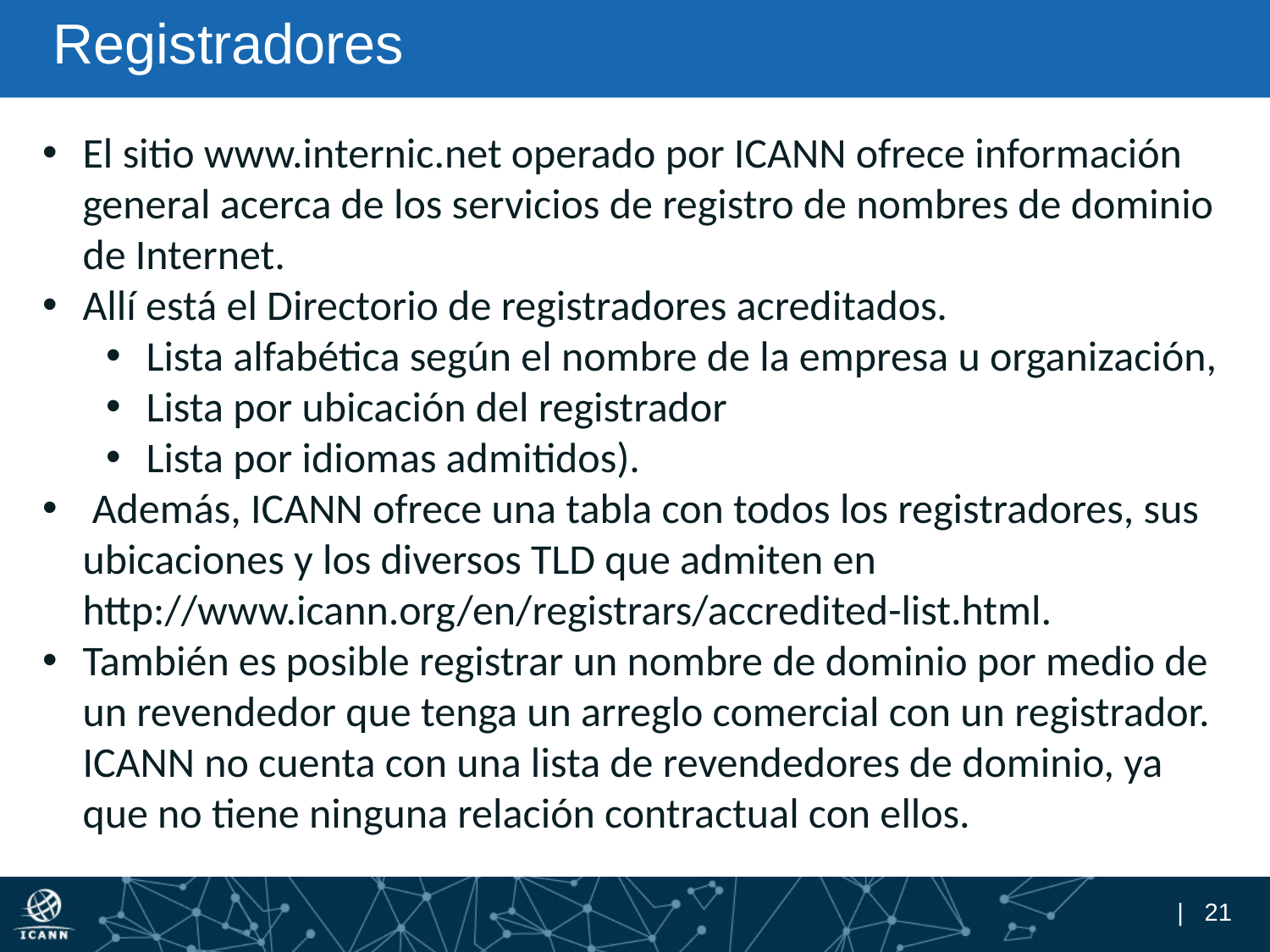

# Registradores
El sitio www.internic.net operado por ICANN ofrece información general acerca de los servicios de registro de nombres de dominio de Internet.
Allí está el Directorio de registradores acreditados.
Lista alfabética según el nombre de la empresa u organización,
Lista por ubicación del registrador
Lista por idiomas admitidos).
 Además, ICANN ofrece una tabla con todos los registradores, sus ubicaciones y los diversos TLD que admiten en http://www.icann.org/en/registrars/accredited-list.html.
También es posible registrar un nombre de dominio por medio de un revendedor que tenga un arreglo comercial con un registrador. ICANN no cuenta con una lista de revendedores de dominio, ya que no tiene ninguna relación contractual con ellos.